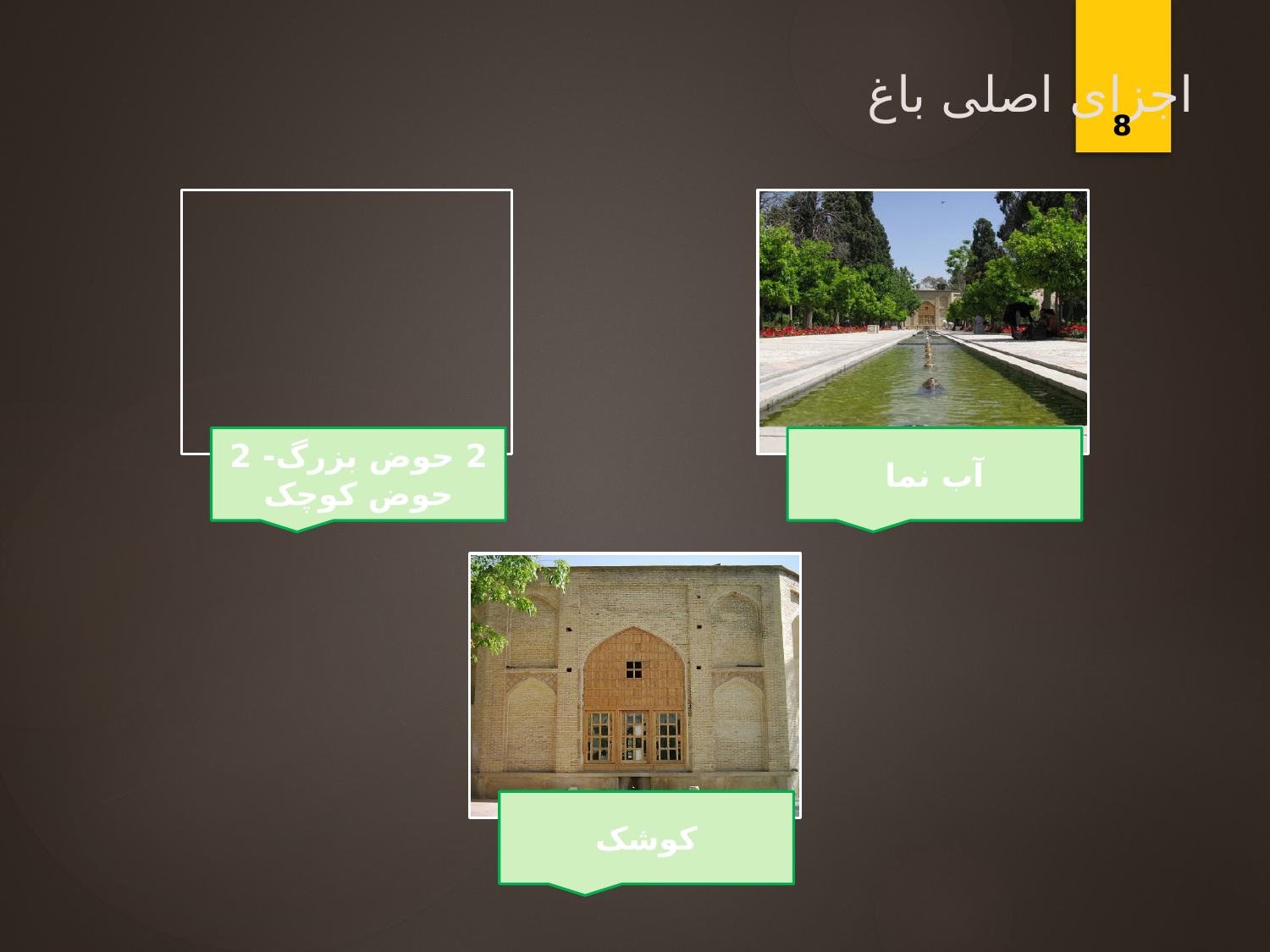

8
# اجزای اصلی باغ
2 حوض بزرگ- 2 حوض کوچک
آب نما
کوشک